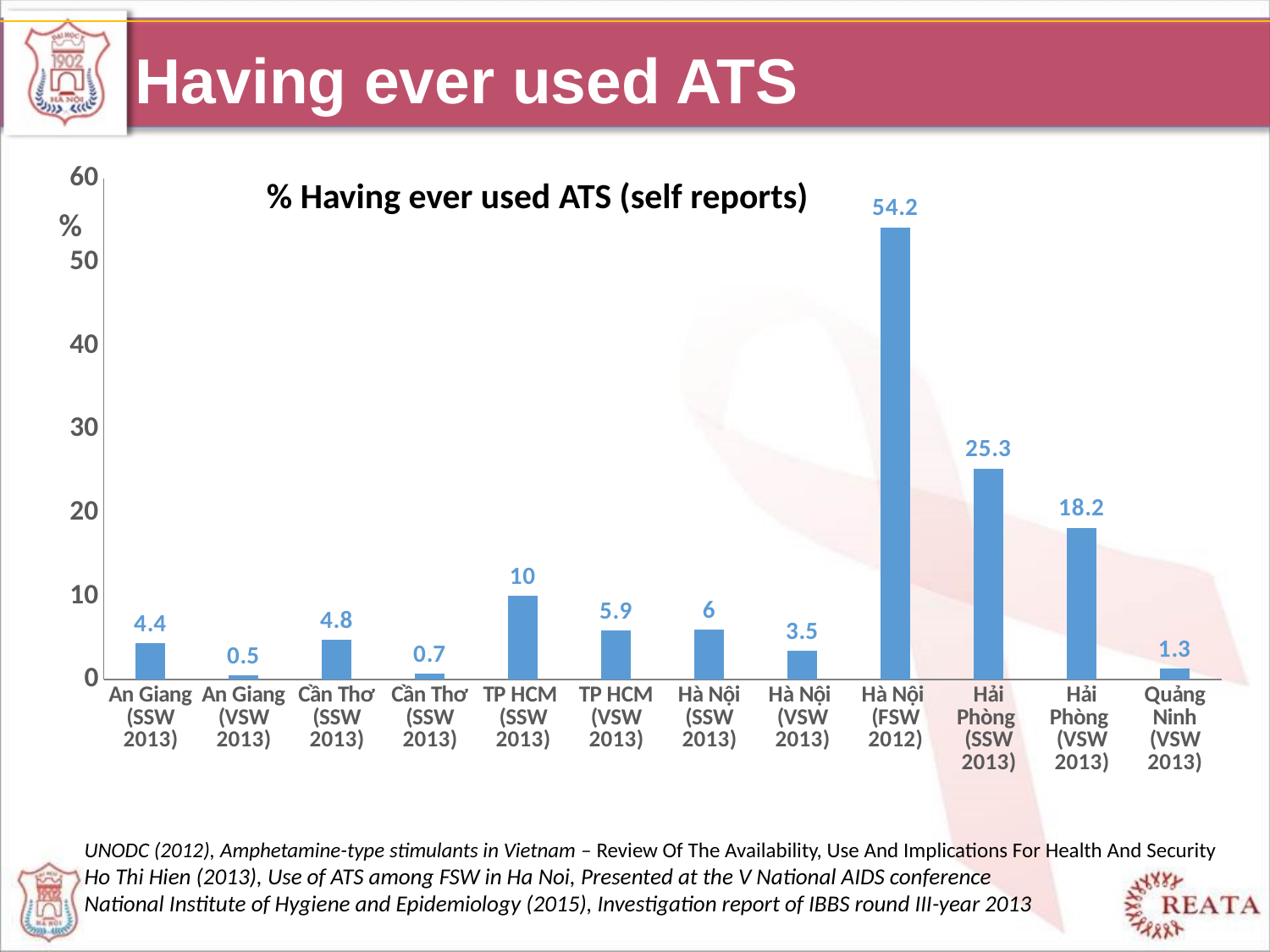

# Having ever used ATS

### Chart

| Category | Series 1 |
|---|---|
| An Giang
(SSW 2013) | 4.4 |
| An Giang
(VSW 2013) | 0.5 |
| Cần Thơ
(SSW 2013) | 4.8 |
| Cần Thơ
(SSW 2013) | 0.7 |
| TP HCM
(SSW 2013) | 10.0 |
| TP HCM
(VSW 2013) | 5.9 |
| Hà Nội
(SSW 2013) | 6.0 |
| Hà Nội
(VSW 2013) | 3.5 |
| Hà Nội
(FSW 2012) | 54.2 |
| Hải Phòng
(SSW 2013) | 25.3 |
| Hải Phòng
(VSW 2013) | 18.2 |
| Quảng Ninh
(VSW 2013) | 1.3 |
% Having ever used ATS (self reports)
UNODC (2012), Amphetamine-type stimulants in Vietnam – Review Of The Availability, Use And Implications For Health And Security
Ho Thi Hien (2013), Use of ATS among FSW in Ha Noi, Presented at the V National AIDS conference
National Institute of Hygiene and Epidemiology (2015), Investigation report of IBBS round III-year 2013